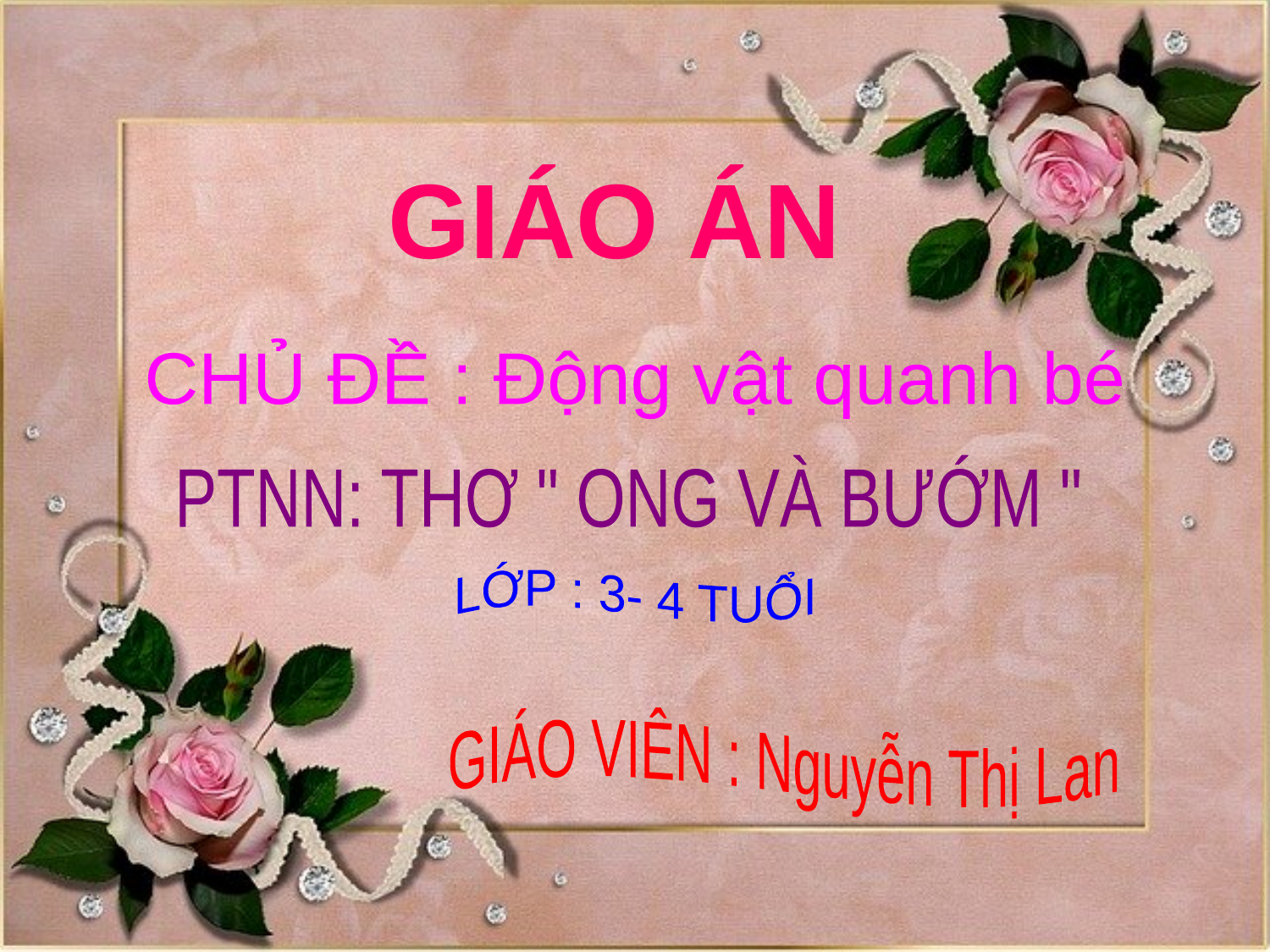

GIÁO ÁN
CHỦ ĐỀ : Động vật quanh bé
PTNN: THƠ " ONG VÀ BƯỚM "
LỚP : 3- 4 TUỔI
GIÁO VIÊN : Nguyễn Thị Lan